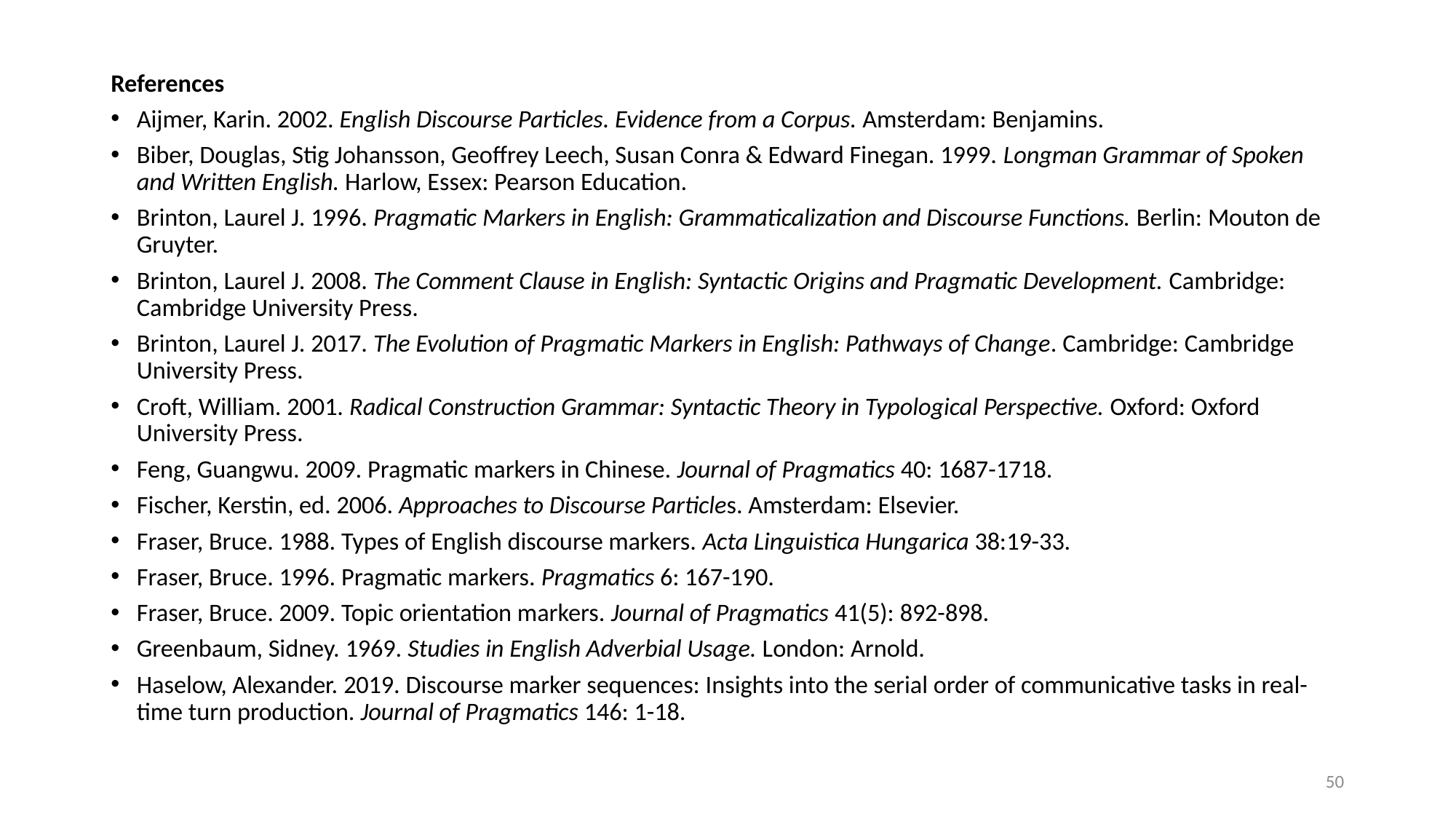

References
Aijmer, Karin. 2002. English Discourse Particles. Evidence from a Corpus. Amsterdam: Benjamins.
Biber, Douglas, Stig Johansson, Geoffrey Leech, Susan Conra & Edward Finegan. 1999. Longman Grammar of Spoken and Written English. Harlow, Essex: Pearson Education.
Brinton, Laurel J. 1996. Pragmatic Markers in English: Grammaticalization and Discourse Functions. Berlin: Mouton de Gruyter.
Brinton, Laurel J. 2008. The Comment Clause in English: Syntactic Origins and Pragmatic Development. Cambridge: Cambridge University Press.
Brinton, Laurel J. 2017. The Evolution of Pragmatic Markers in English: Pathways of Change. Cambridge: Cambridge University Press.
Croft, William. 2001. Radical Construction Grammar: Syntactic Theory in Typological Perspective. Oxford: Oxford University Press.
Feng, Guangwu. 2009. Pragmatic markers in Chinese. Journal of Pragmatics 40: 1687-1718.
Fischer, Kerstin, ed. 2006. Approaches to Discourse Particles. Amsterdam: Elsevier.
Fraser, Bruce. 1988. Types of English discourse markers. Acta Linguistica Hungarica 38:19-33.
Fraser, Bruce. 1996. Pragmatic markers. Pragmatics 6: 167-190.
Fraser, Bruce. 2009. Topic orientation markers. Journal of Pragmatics 41(5): 892-898.
Greenbaum, Sidney. 1969. Studies in English Adverbial Usage. London: Arnold.
Haselow, Alexander. 2019. Discourse marker sequences: Insights into the serial order of communicative tasks in real-time turn production. Journal of Pragmatics 146: 1-18.

50